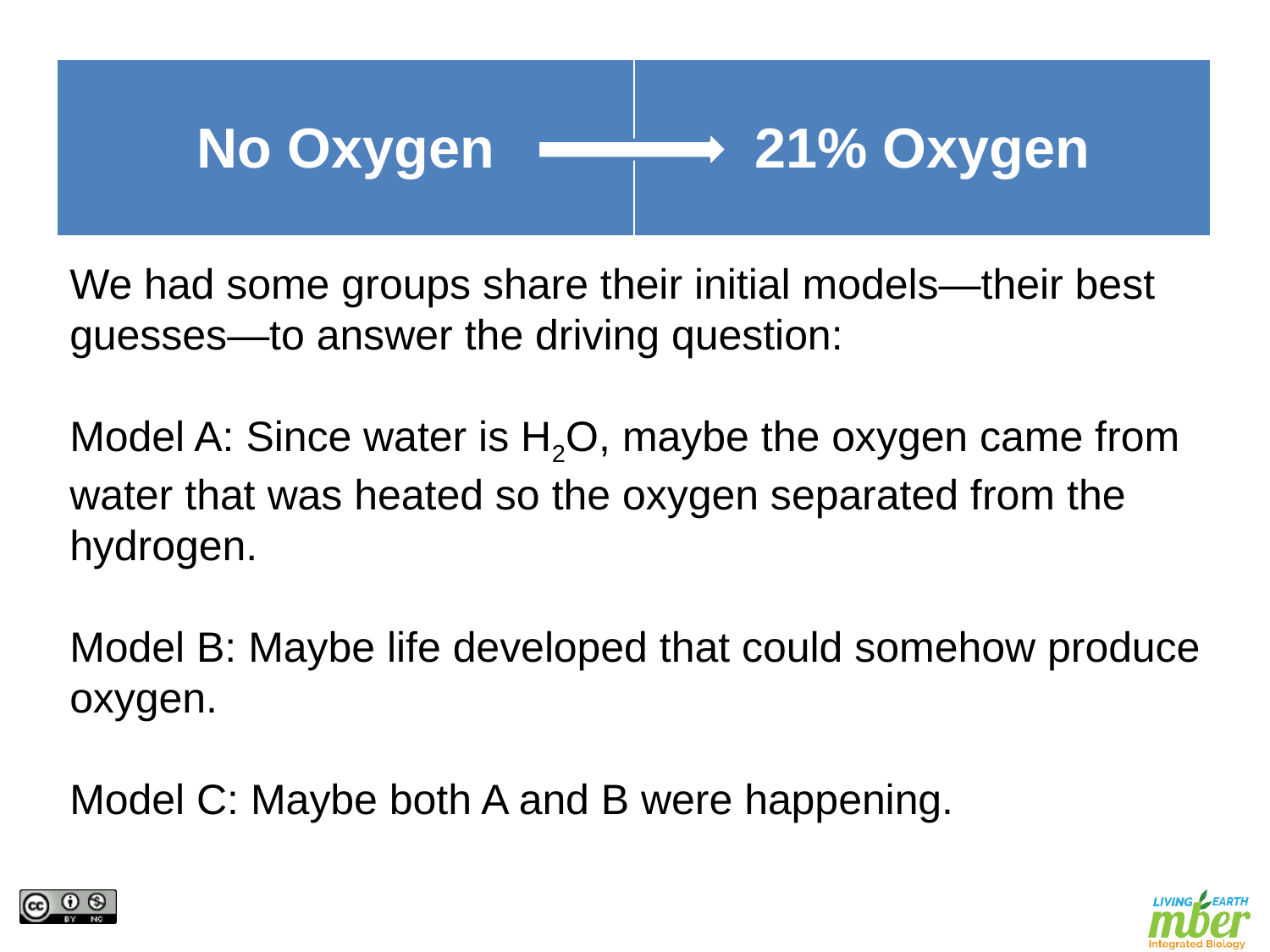

| No Oxygen | 21% Oxygen |
| --- | --- |

We had some groups share their initial models—their best guesses—to answer the driving question:

Model A: Since water is H2O, maybe the oxygen came from water that was heated so the oxygen separated from the hydrogen.

Model B: Maybe life developed that could somehow produce oxygen.

Model C: Maybe both A and B were happening.